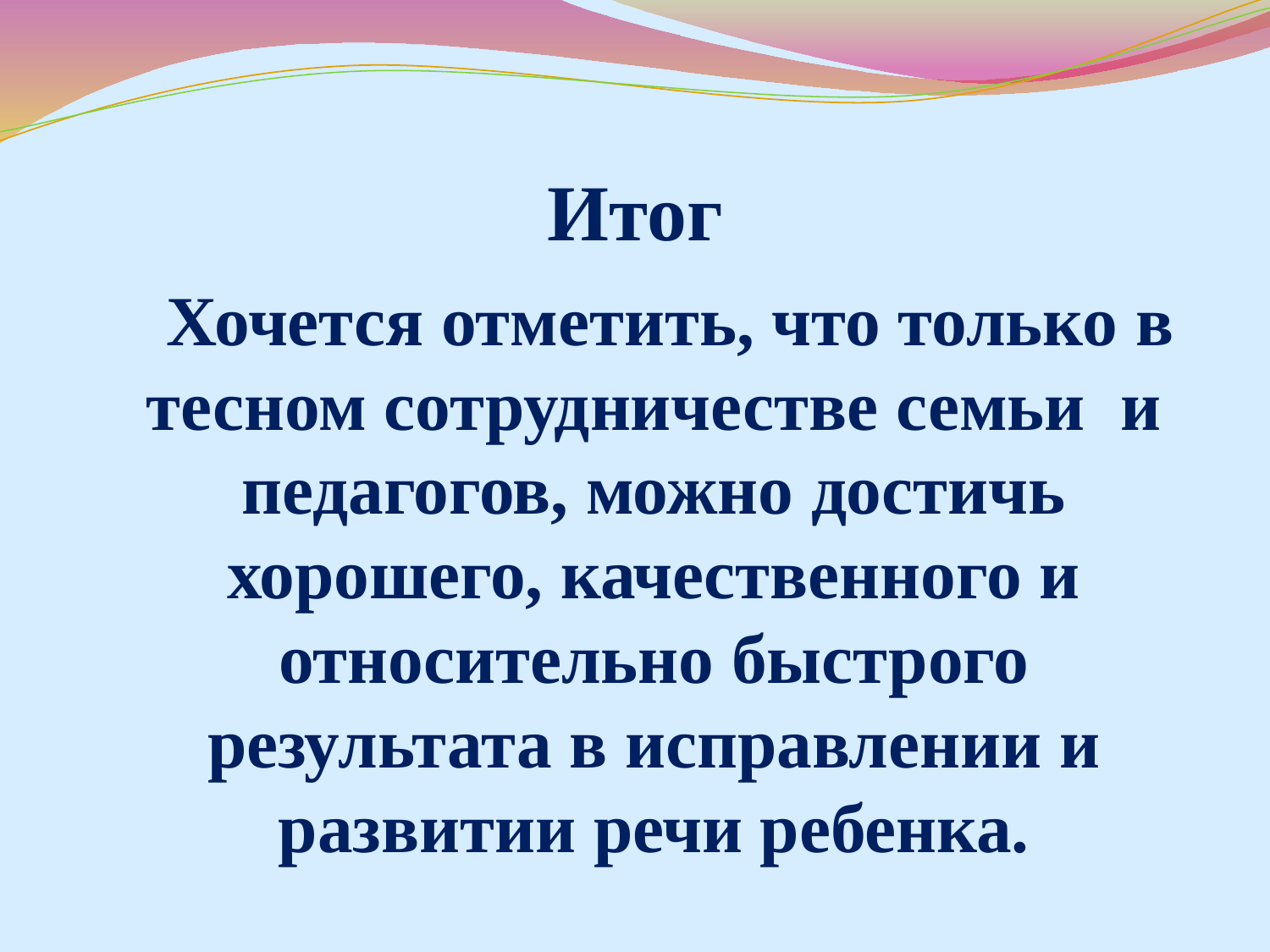

# Итог
    Хочется отметить, что только в тесном сотрудничестве семьи  и педагогов, можно достичь хорошего, качественного и относительно быстрого результата в исправлении и развитии речи ребенка.